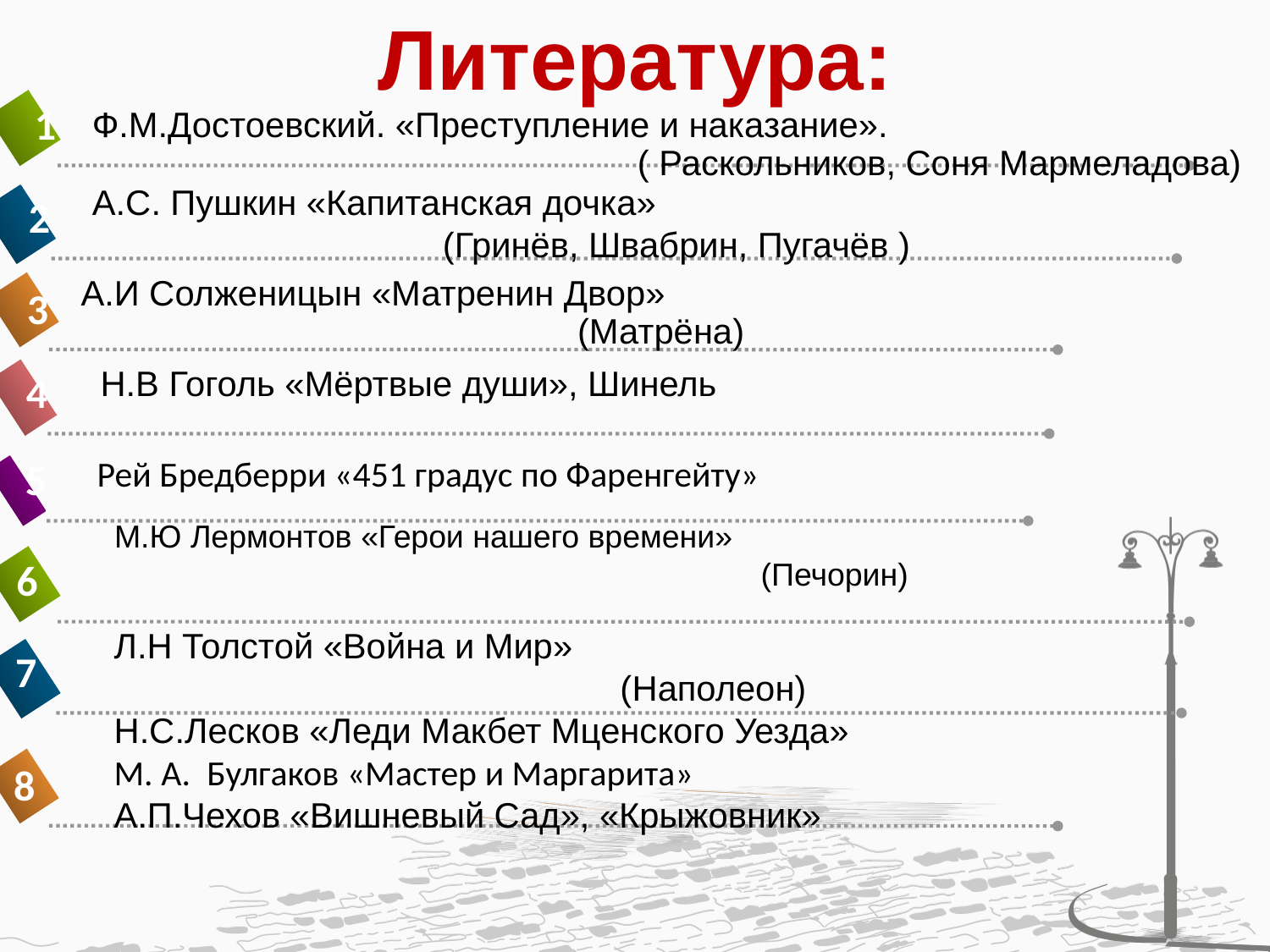

# Литература:
1

Ф.М.Достоевский. «Преступление и наказание».
                                                        ( Раскольников, Соня Мармеладова)
А.С. Пушкин «Капитанская дочка»
                                    (Гринёв, Швабрин, Пугачёв )
2

А.И Солженицын «Матренин Двор»
                                                   (Матрёна)
3

 Рей Бредберри «451 градус по Фаренгейту»
Н.В Гоголь «Мёртвые души», Шинель
4

5

М.Ю Лермонтов «Герои нашего времени»
                                                                         (Печорин)
6

Л.Н Толстой «Война и Мир»
                                                    (Наполеон)
Н.С.Лесков «Леди Макбет Мценского Уезда»
М. А.  Булгаков «Мастер и Маргарита»
А.П.Чехов «Вишневый Сад», «Крыжовник»
7

8